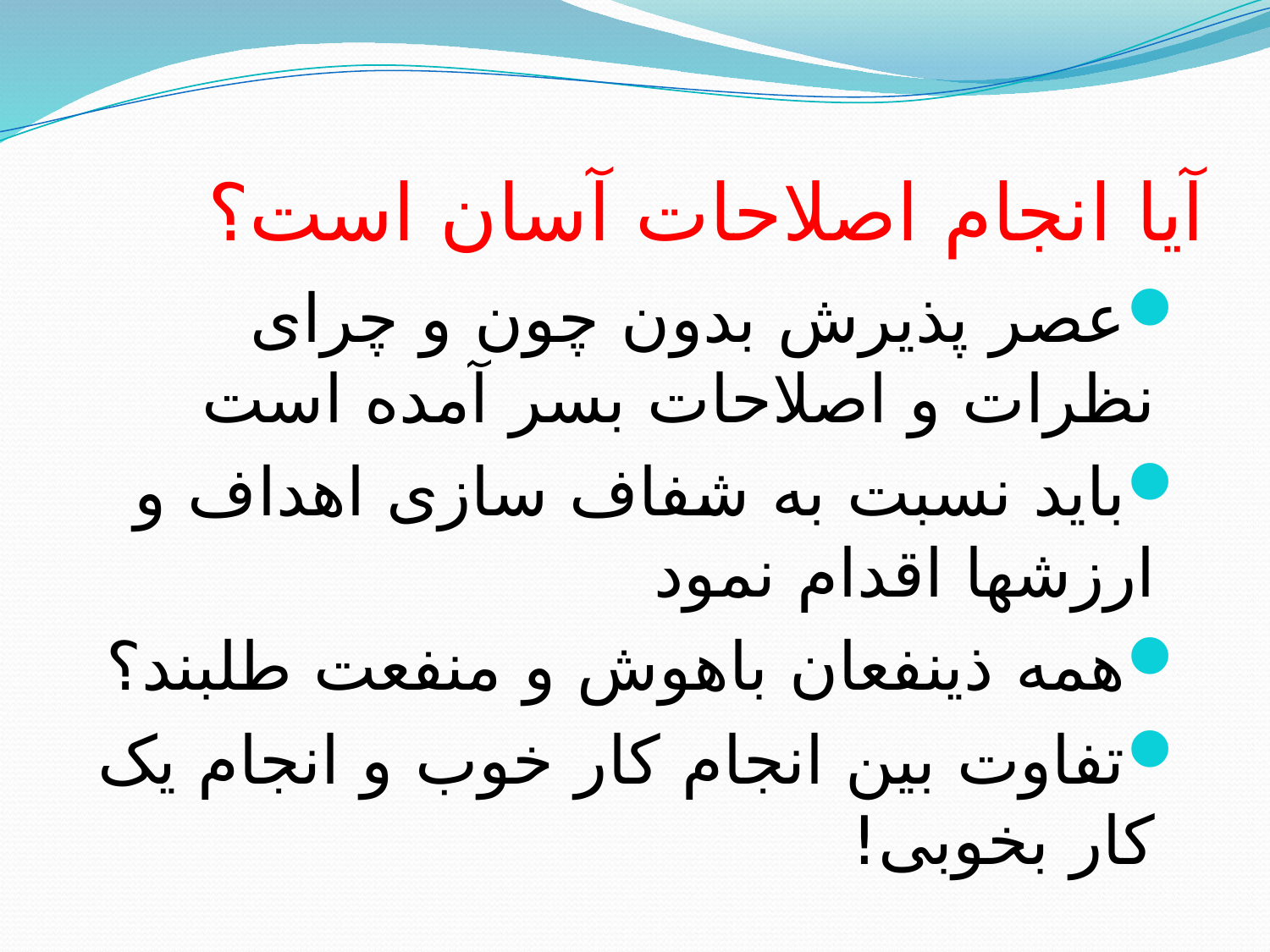

# آیا انجام اصلاحات آسان است؟
عصر پذیرش بدون چون و چرای نظرات و اصلاحات بسر آمده است
باید نسبت به شفاف سازی اهداف و ارزشها اقدام نمود
همه ذینفعان باهوش و منفعت طلبند؟
تفاوت بین انجام کار خوب و انجام یک کار بخوبی!